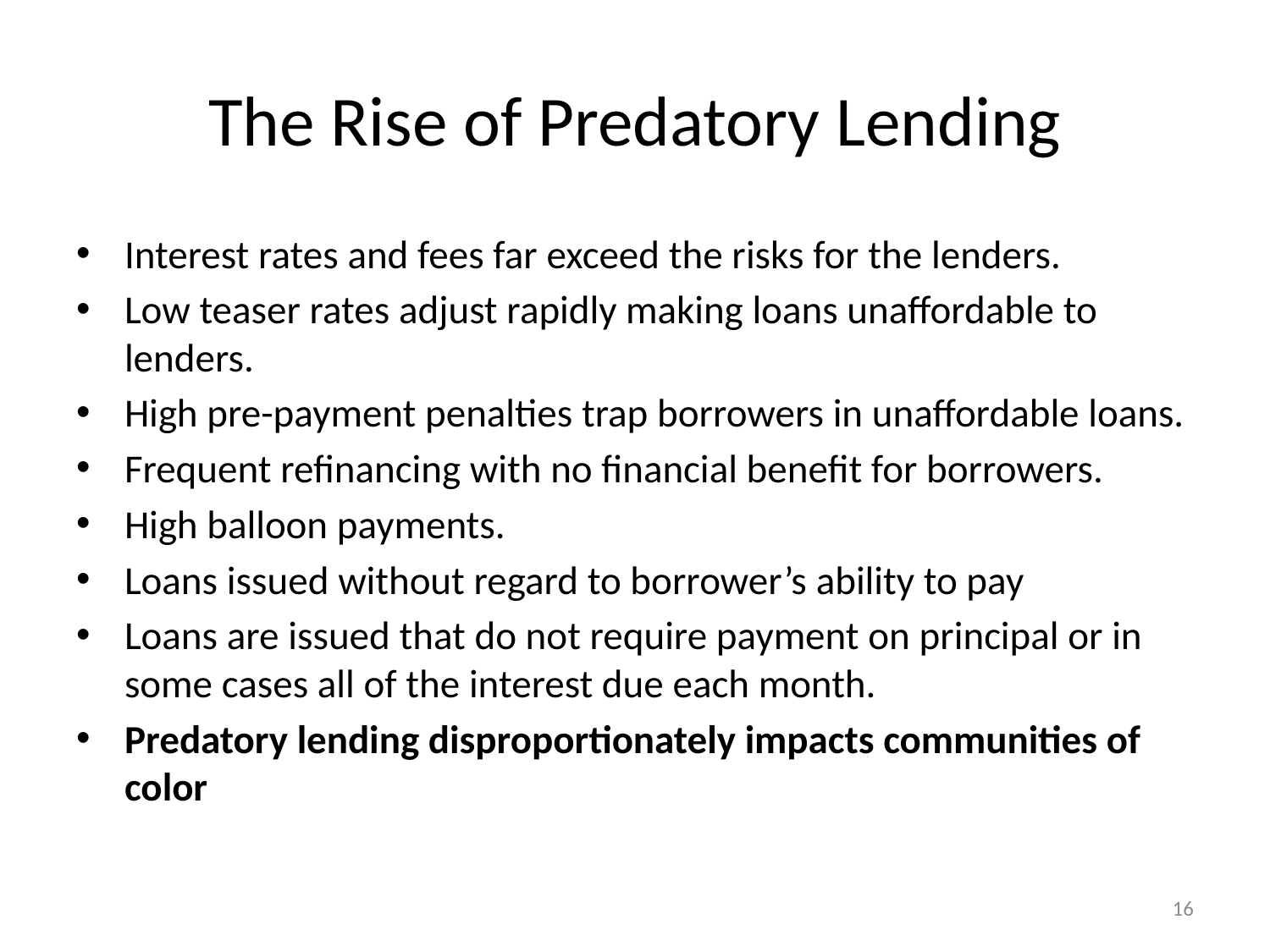

# The Rise of Predatory Lending
Interest rates and fees far exceed the risks for the lenders.
Low teaser rates adjust rapidly making loans unaffordable to lenders.
High pre-payment penalties trap borrowers in unaffordable loans.
Frequent refinancing with no financial benefit for borrowers.
High balloon payments.
Loans issued without regard to borrower’s ability to pay
Loans are issued that do not require payment on principal or in some cases all of the interest due each month.
Predatory lending disproportionately impacts communities of color
16